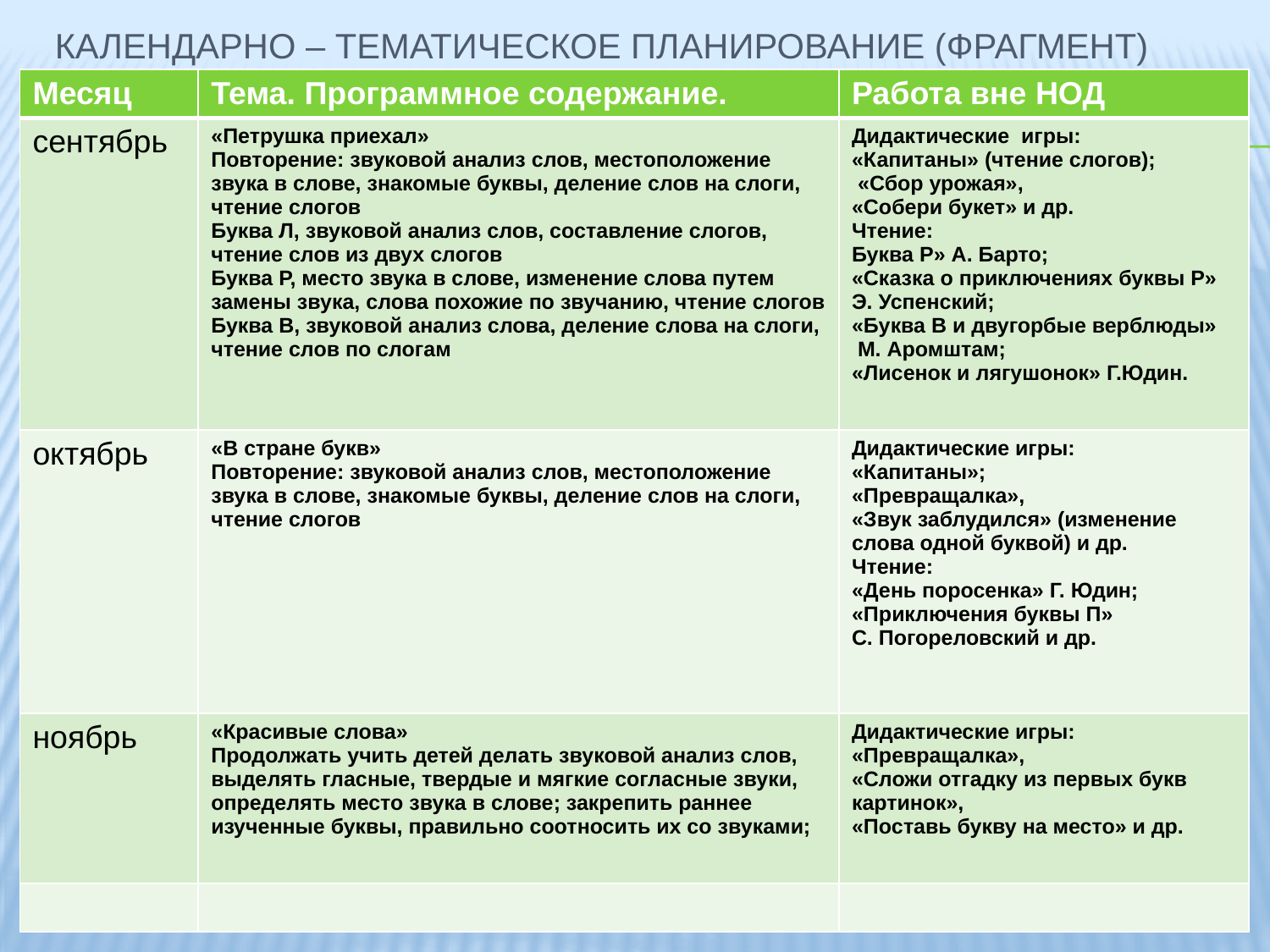

# Календарно – тематическое планирование (фрагмент)
| Месяц | Тема. Программное содержание. | Работа вне НОД |
| --- | --- | --- |
| сентябрь | «Петрушка приехал» Повторение: звуковой анализ слов, местоположение звука в слове, знакомые буквы, деление слов на слоги, чтение слогов Буква Л, звуковой анализ слов, составление слогов, чтение слов из двух слогов Буква Р, место звука в слове, изменение слова путем замены звука, слова похожие по звучанию, чтение слогов Буква В, звуковой анализ слова, деление слова на слоги, чтение слов по слогам | Дидактические  игры:  «Капитаны» (чтение слогов);  «Сбор урожая»,  «Собери букет» и др. Чтение: Буква Р» А. Барто; «Сказка о приключениях буквы Р» Э. Успенский; «Буква В и двугорбые верблюды»  М. Аромштам; «Лисенок и лягушонок» Г.Юдин. |
| октябрь | «В стране букв» Повторение: звуковой анализ слов, местоположение звука в слове, знакомые буквы, деление слов на слоги, чтение слогов | Дидактические игры:  «Капитаны»; «Превращалка»,  «Звук заблудился» (изменение слова одной буквой) и др.   Чтение: «День поросенка» Г. Юдин; «Приключения буквы П»  С. Погореловский и др. |
| ноябрь | «Красивые слова» Продолжать учить детей делать звуковой анализ слов, выделять гласные, твердые и мягкие согласные звуки, определять место звука в слове; закрепить раннее изученные буквы, правильно соотносить их со звуками; | Дидактические игры:   «Превращалка»,  «Сложи отгадку из первых букв картинок»,  «Поставь букву на место» и др. |
|  |  |  |